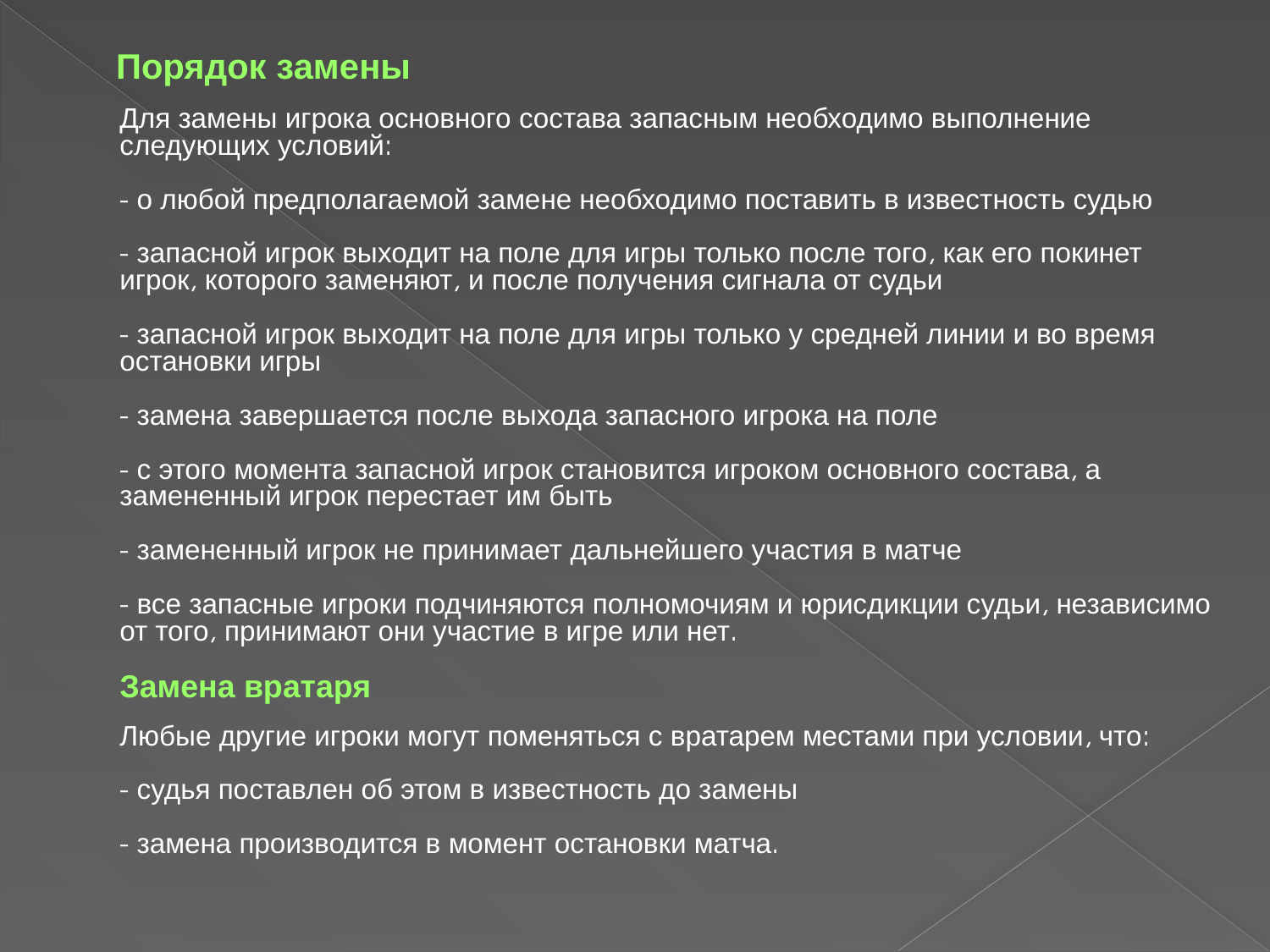

Порядок замены
Для замены игрока основного состава запасным необходимо выполнение следующих условий:
- о любой предполагаемой замене необходимо поставить в известность судью
- запасной игрок выходит на поле для игры только после того, как его покинет игрок, которого заменяют, и после получения сигнала от судьи
- запасной игрок выходит на поле для игры только у средней линии и во время остановки игры
- замена завершается после выхода запасного игрока на поле
- с этого момента запасной игрок становится игроком основного состава, а замененный игрок перестает им быть
- замененный игрок не принимает дальнейшего участия в матче
- все запасные игроки подчиняются полномочиям и юрисдикции судьи, независимо от того, принимают они участие в игре или нет.
Замена вратаря
Любые другие игроки могут поменяться с вратарем местами при условии, что:
- судья поставлен об этом в известность до замены
- замена производится в момент остановки матча.